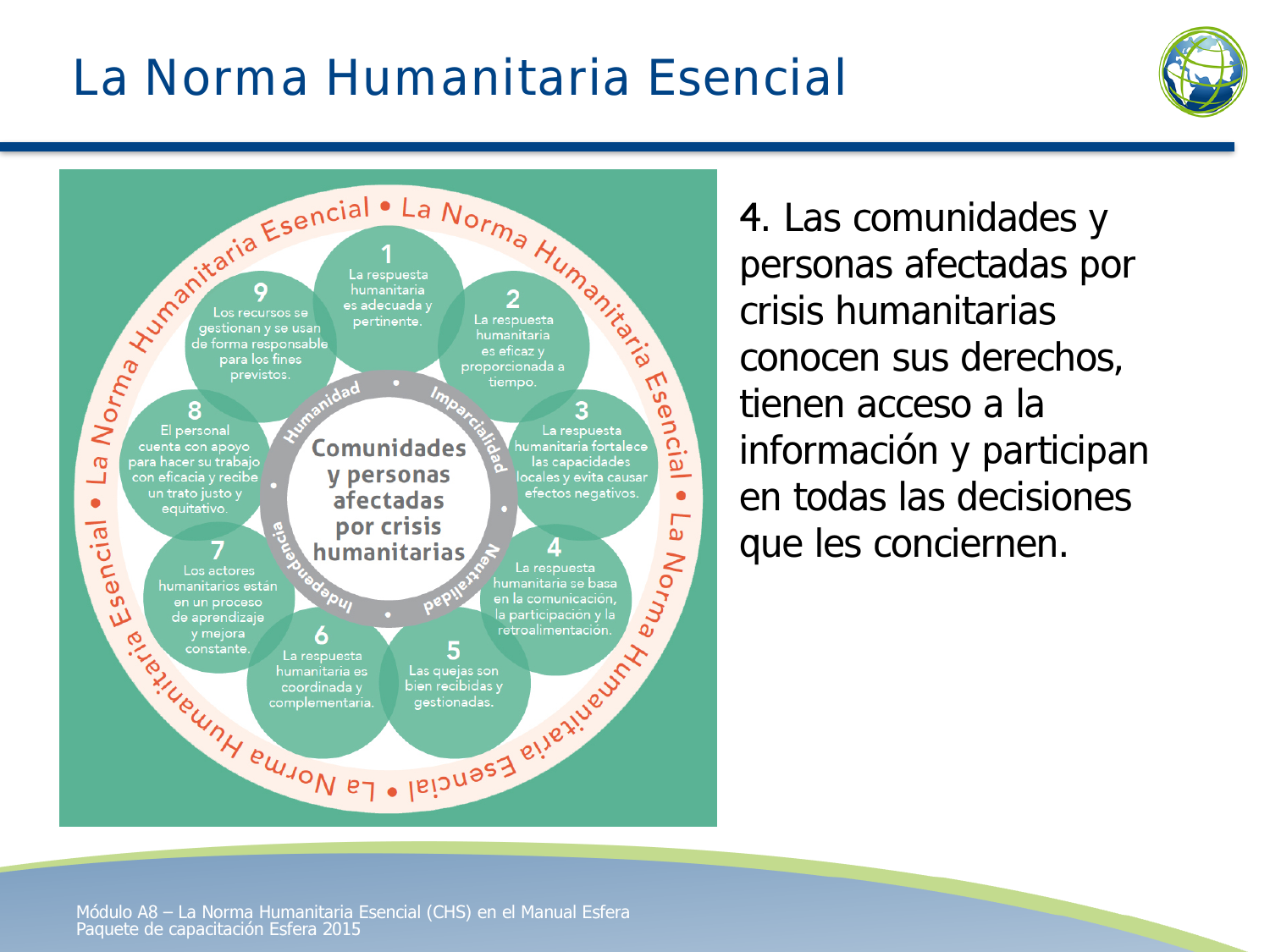

# La Norma Humanitaria Esencial
4. Las comunidades y personas afectadas por crisis humanitarias conocen sus derechos, tienen acceso a la información y participan en todas las decisiones que les conciernen.
Módulo A8 – La Norma Humanitaria Esencial (CHS) en el Manual Esfera Paquete de capacitación Esfera 2015